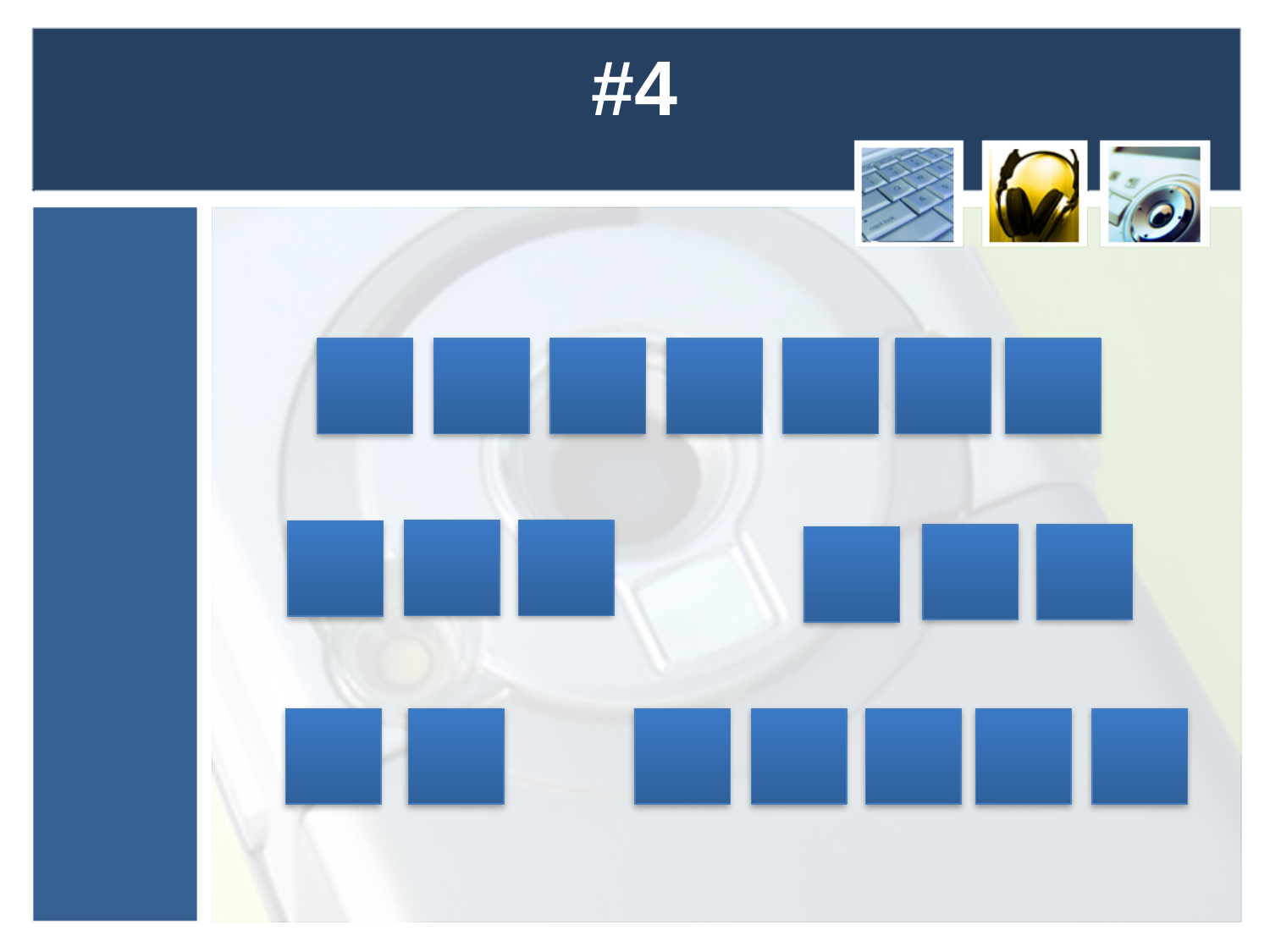

# #4
R E N T R E R
S O N    M O T
 D E   P A S S E